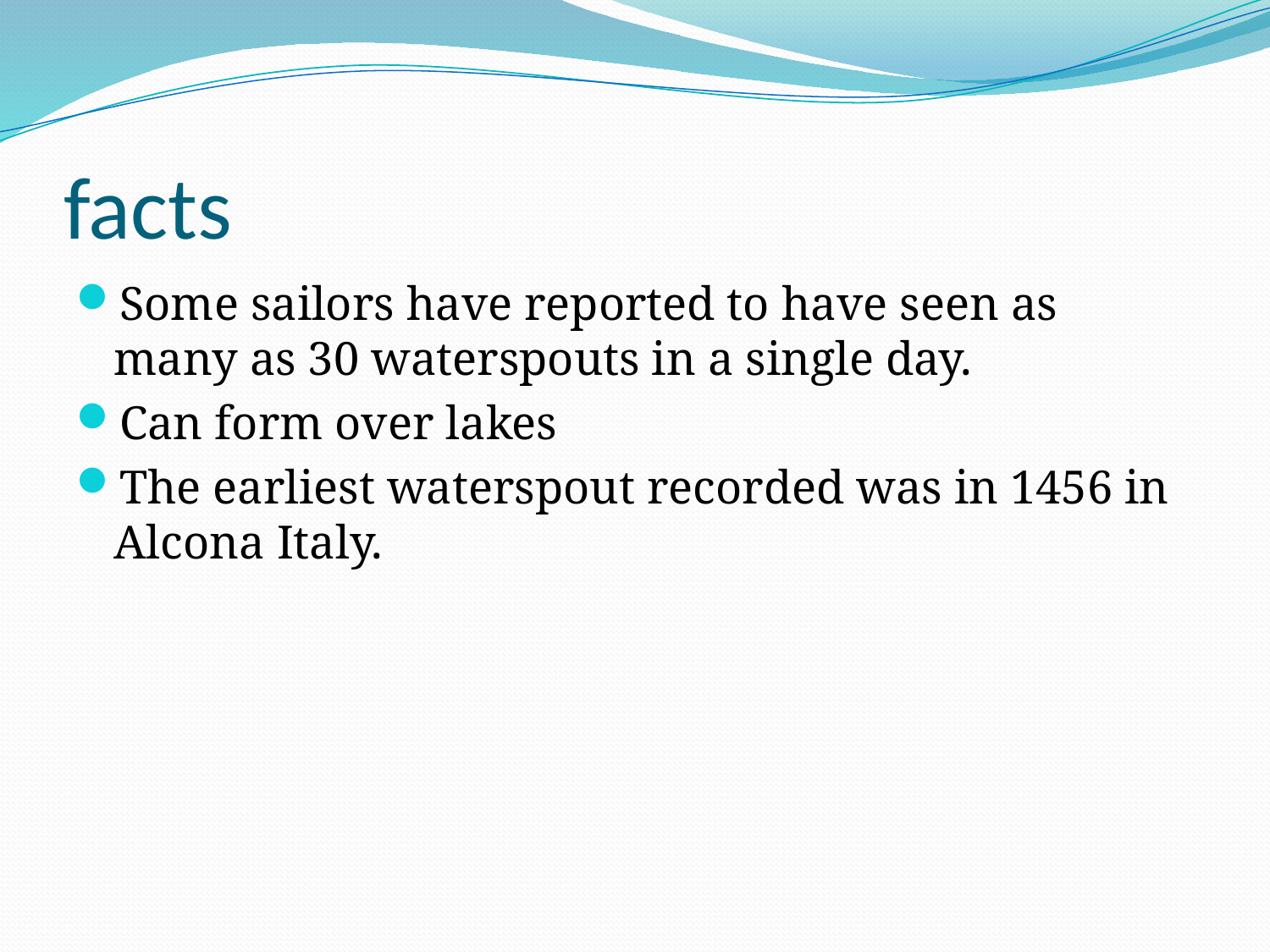

# facts
Some sailors have reported to have seen as many as 30 waterspouts in a single day.
Can form over lakes
The earliest waterspout recorded was in 1456 in Alcona Italy.